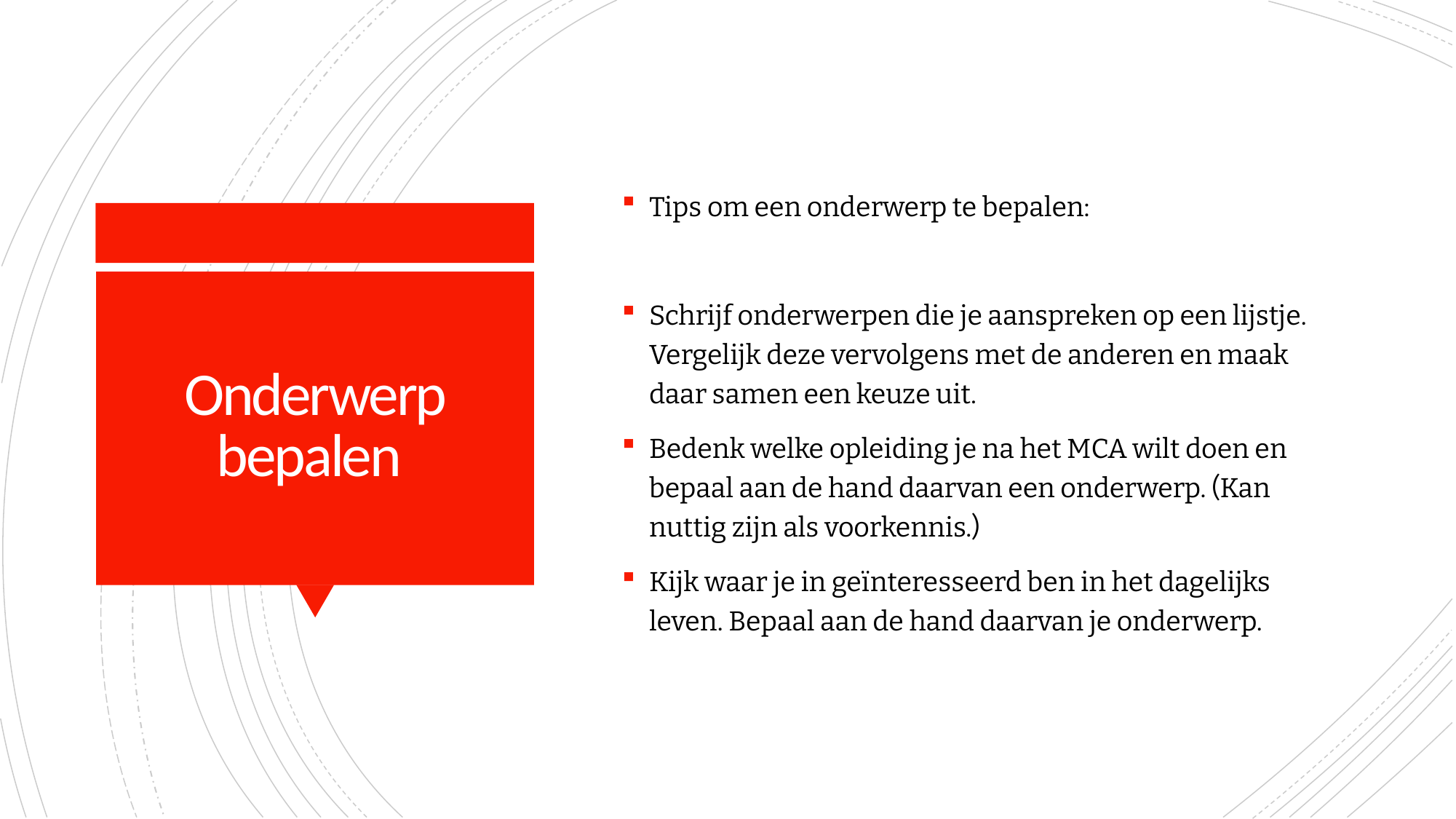

Tips om een onderwerp te bepalen:

Schrijf onderwerpen die je aanspreken op een lijstje. Vergelijk deze vervolgens met de anderen en maak daar samen een keuze uit.
Bedenk welke opleiding je na het MCA wilt doen en bepaal aan de hand daarvan een onderwerp. (Kan nuttig zijn als voorkennis.)
Kijk waar je in geïnteresseerd ben in het dagelijks leven. Bepaal aan de hand daarvan je onderwerp.
# Onderwerp bepalen